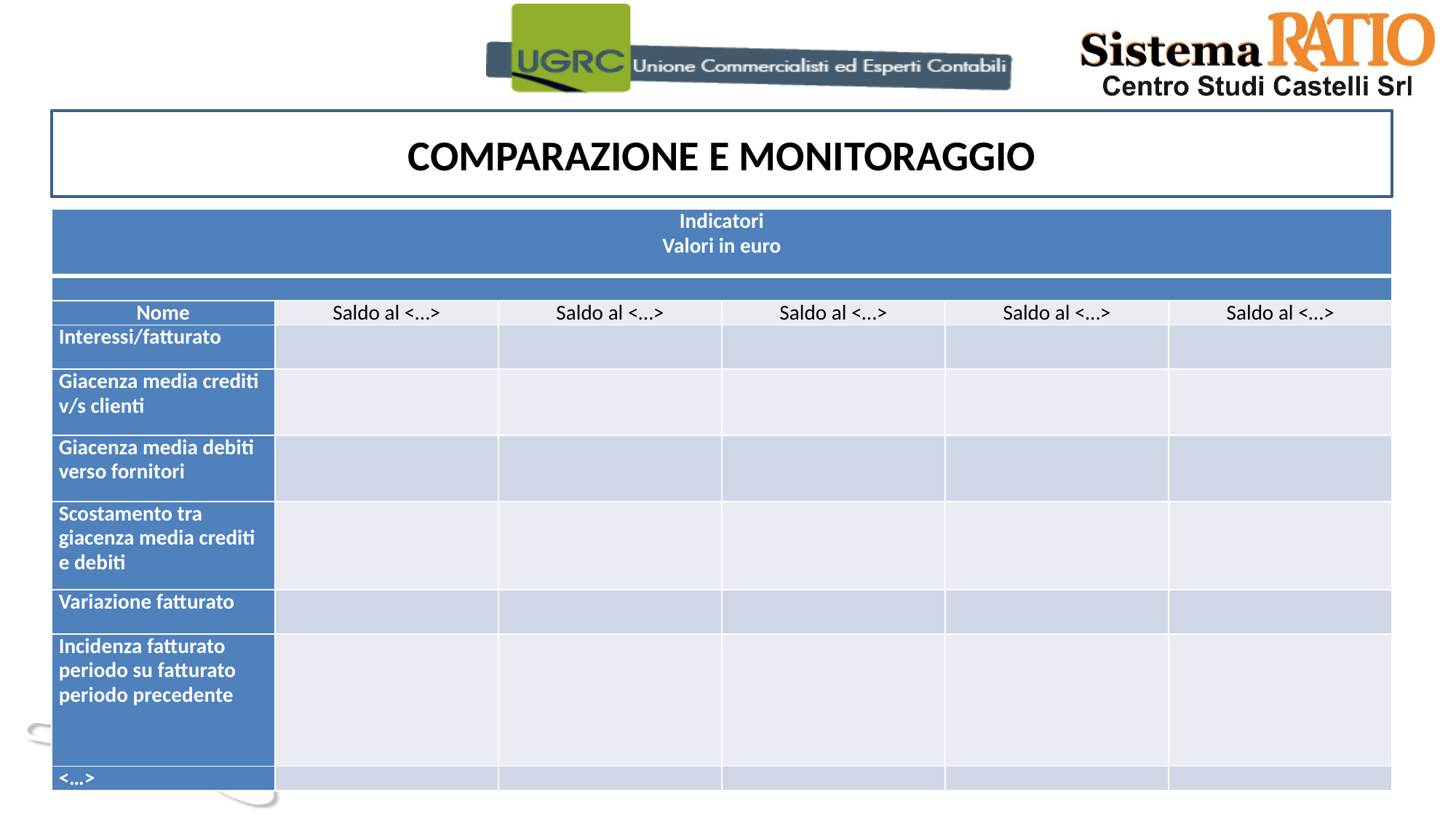

COMPARAZIONE E MONITORAGGIO
| Indicatori Valori in euro |  |  |  |  |  |
| --- | --- | --- | --- | --- | --- |
|  |  |  |  |  |  |
| Nome | Saldo al <…> | Saldo al <…> | Saldo al <…> | Saldo al <…> | Saldo al <…> |
| Interessi/fatturato |  |  |  |  |  |
| Giacenza media crediti v/s clienti |  |  |  |  |  |
| Giacenza media debiti verso fornitori |  |  |  |  |  |
| Scostamento tra giacenza media crediti e debiti |  |  |  |  |  |
| Variazione fatturato |  |  |  |  |  |
| Incidenza fatturato periodo su fatturato periodo precedente |  |  |  |  |  |
| <…> |  |  |  |  |  |